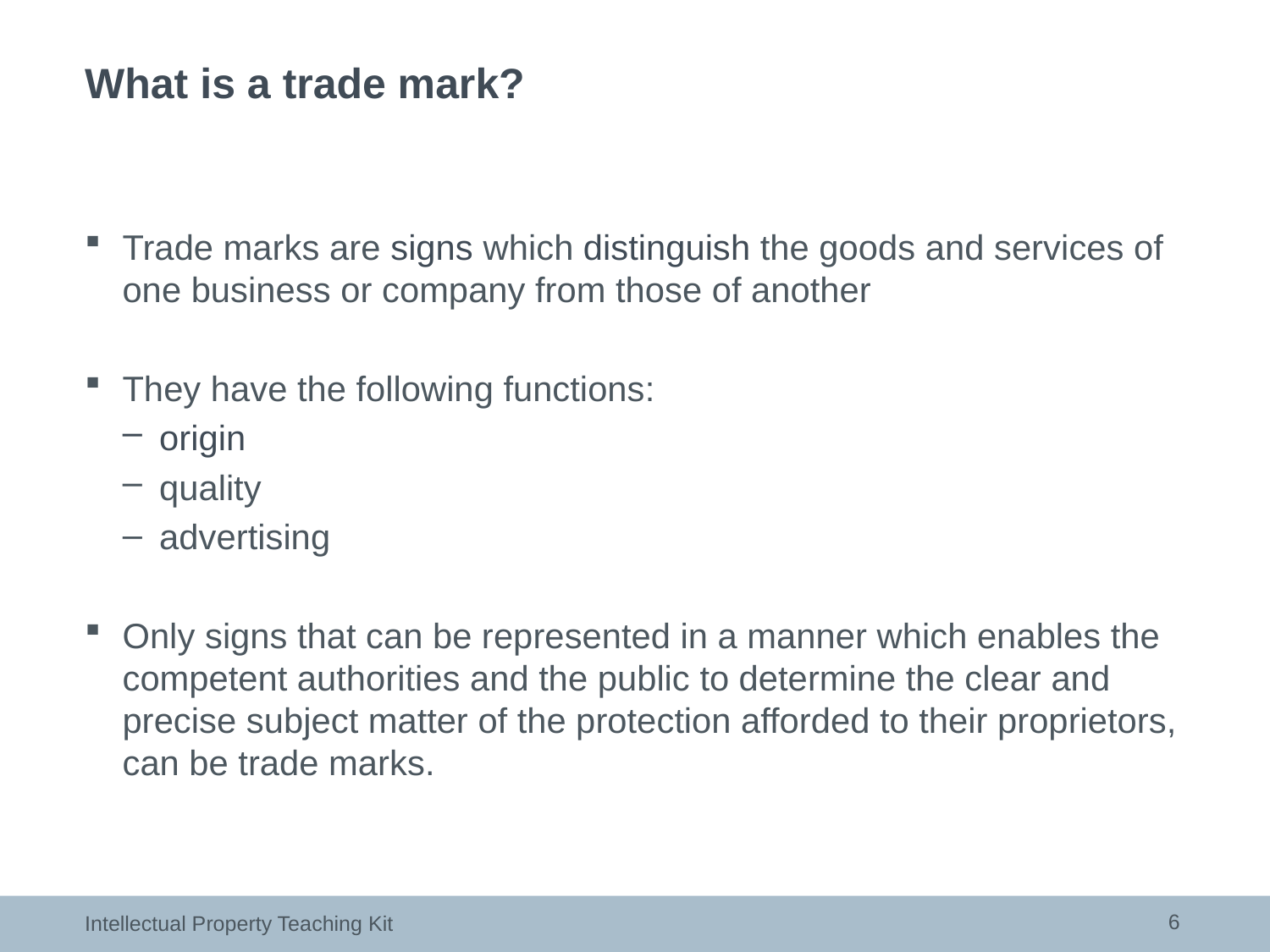

# What is a trade mark?
Trade marks are signs which distinguish the goods and services of one business or company from those of another

They have the following functions:
origin
quality
advertising

Only signs that can be represented in a manner which enables the competent authorities and the public to determine the clear and precise subject matter of the protection afforded to their proprietors, can be trade marks.
6
Intellectual Property Teaching Kit